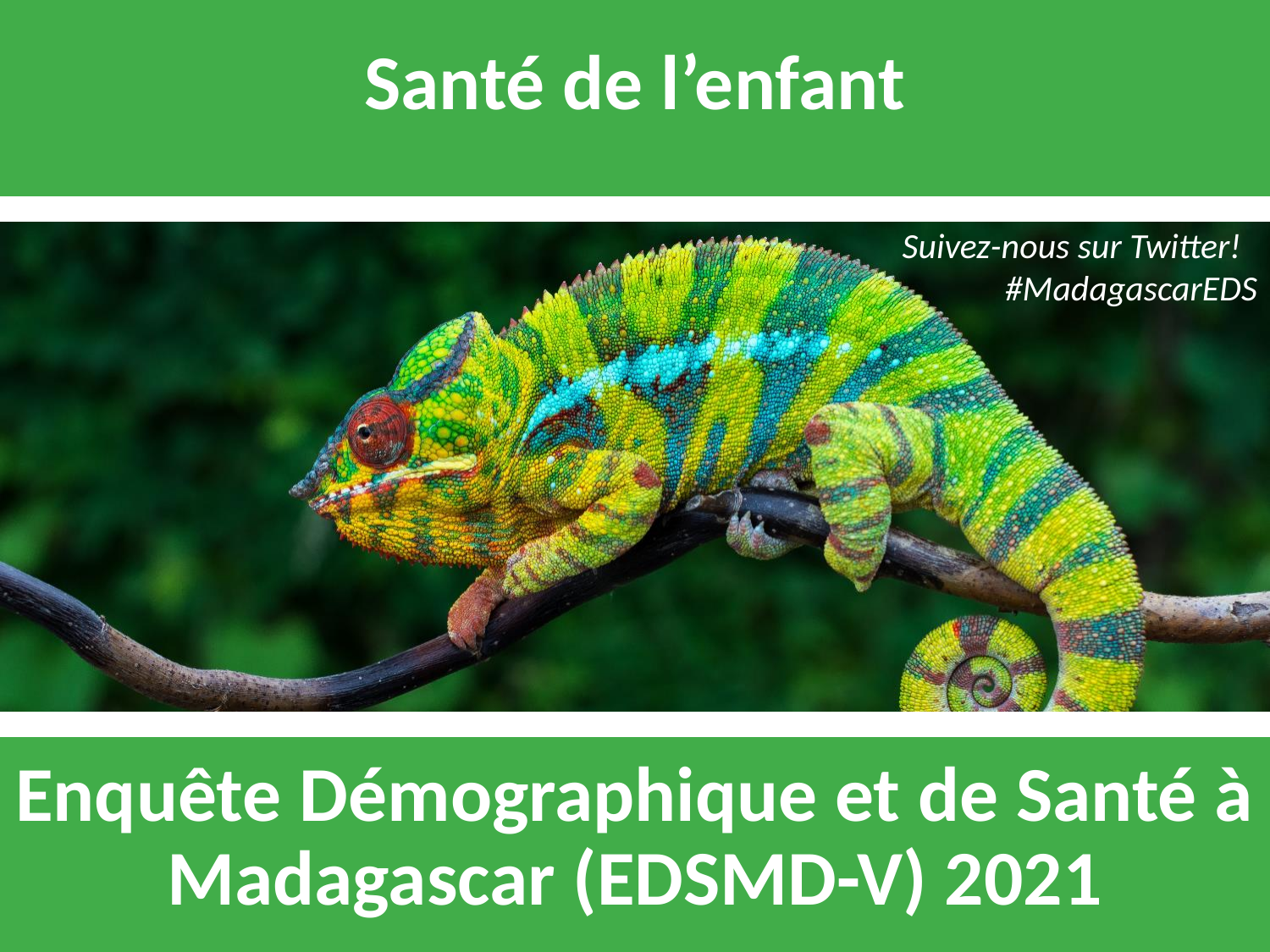

Santé de l’enfant
Suivez-nous sur Twitter!
#MadagascarEDS